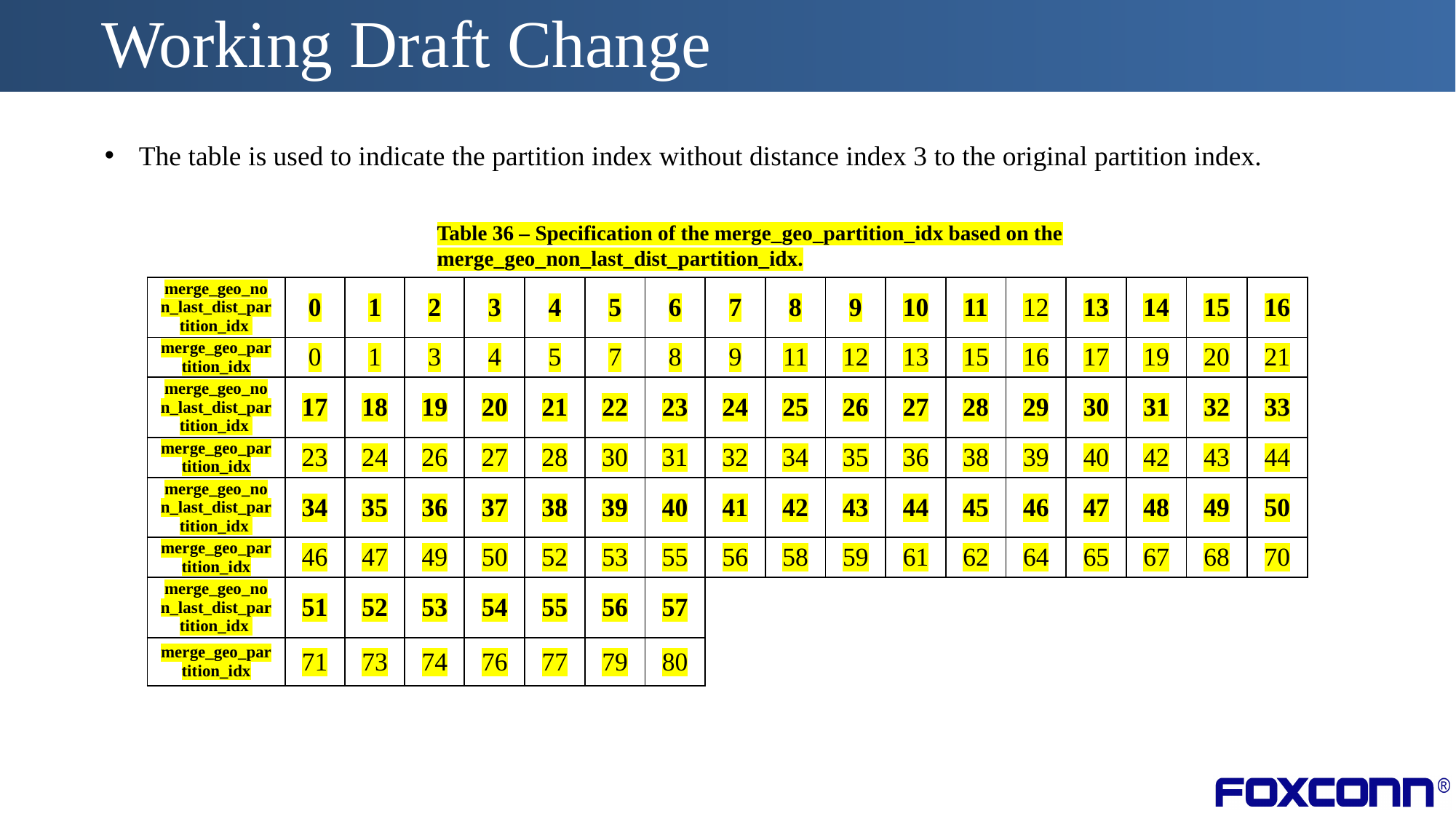

# Working Draft Change
The table is used to indicate the partition index without distance index 3 to the original partition index.
Table 36 – Specification of the merge_geo_partition_idx based on the merge_geo_non_last_dist_partition_idx.
| merge\_geo\_non\_last\_dist\_partition\_idx | 0 | 1 | 2 | 3 | 4 | 5 | 6 | 7 | 8 | 9 | 10 | 11 | 12 | 13 | 14 | 15 | 16 |
| --- | --- | --- | --- | --- | --- | --- | --- | --- | --- | --- | --- | --- | --- | --- | --- | --- | --- |
| merge\_geo\_partition\_idx | 0 | 1 | 3 | 4 | 5 | 7 | 8 | 9 | 11 | 12 | 13 | 15 | 16 | 17 | 19 | 20 | 21 |
| merge\_geo\_non\_last\_dist\_partition\_idx | 17 | 18 | 19 | 20 | 21 | 22 | 23 | 24 | 25 | 26 | 27 | 28 | 29 | 30 | 31 | 32 | 33 |
| merge\_geo\_partition\_idx | 23 | 24 | 26 | 27 | 28 | 30 | 31 | 32 | 34 | 35 | 36 | 38 | 39 | 40 | 42 | 43 | 44 |
| merge\_geo\_non\_last\_dist\_partition\_idx | 34 | 35 | 36 | 37 | 38 | 39 | 40 | 41 | 42 | 43 | 44 | 45 | 46 | 47 | 48 | 49 | 50 |
| merge\_geo\_partition\_idx | 46 | 47 | 49 | 50 | 52 | 53 | 55 | 56 | 58 | 59 | 61 | 62 | 64 | 65 | 67 | 68 | 70 |
| merge\_geo\_non\_last\_dist\_partition\_idx | 51 | 52 | 53 | 54 | 55 | 56 | 57 |  |  |  |  |  |  |  |  |  |  |
| merge\_geo\_partition\_idx | 71 | 73 | 74 | 76 | 77 | 79 | 80 |  |  |  |  |  |  |  |  |  |  |